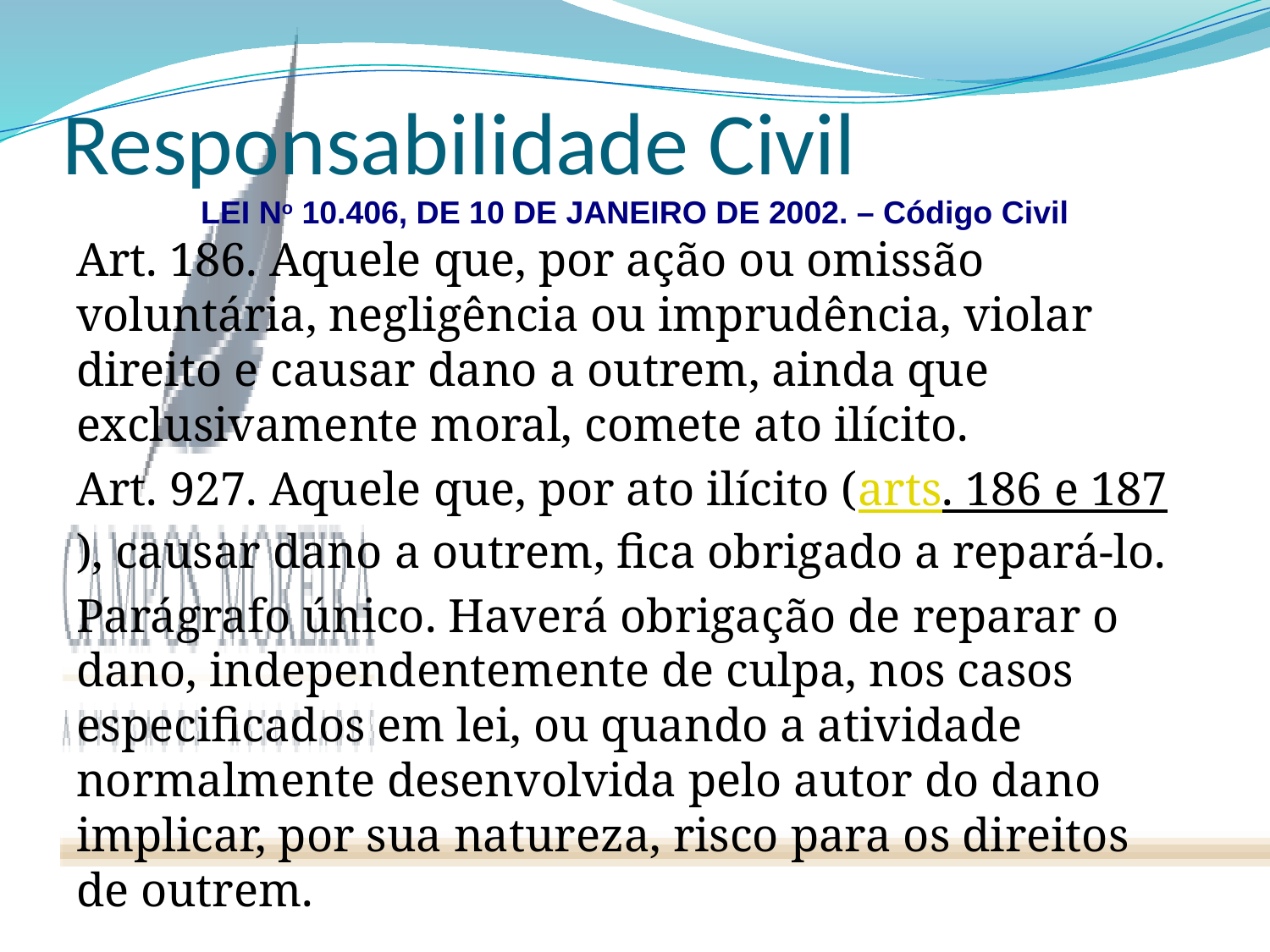

# Responsabilidade Civil
LEI No 10.406, DE 10 DE JANEIRO DE 2002. – Código Civil
Art. 186. Aquele que, por ação ou omissão voluntária, negligência ou imprudência, violar direito e causar dano a outrem, ainda que exclusivamente moral, comete ato ilícito.
Art. 927. Aquele que, por ato ilícito (arts. 186 e 187), causar dano a outrem, fica obrigado a repará-lo.
Parágrafo único. Haverá obrigação de reparar o dano, independentemente de culpa, nos casos especificados em lei, ou quando a atividade normalmente desenvolvida pelo autor do dano implicar, por sua natureza, risco para os direitos de outrem.